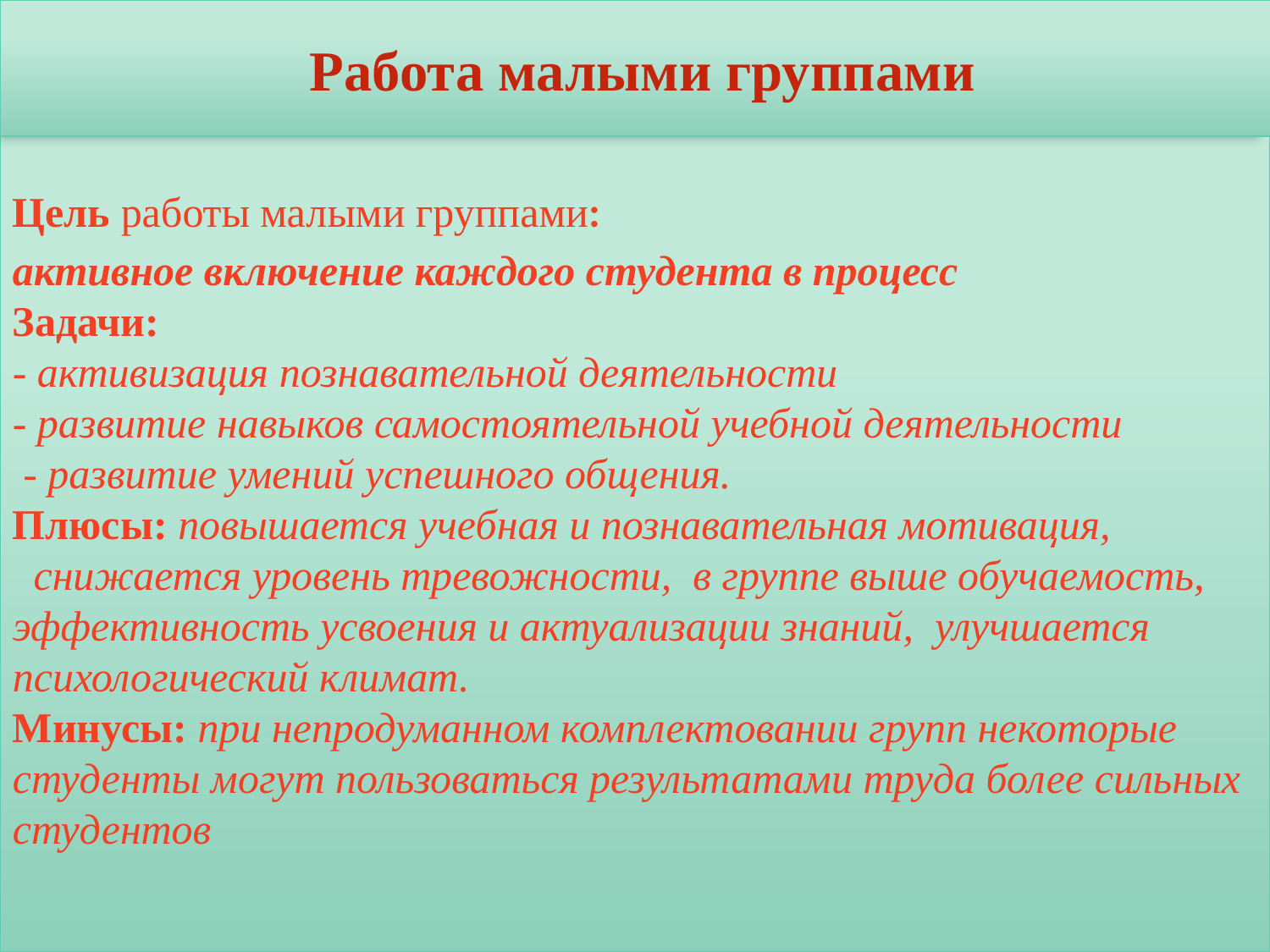

Работа малыми группами
Цель работы малыми группами:
активное включение каждого студента в процесс
Задачи:
- активизация познавательной деятельности
- развитие навыков самостоятельной учебной деятельности
 - развитие умений успешного общения.
Плюсы: повышается учебная и познавательная мотивация,
  снижается уровень тревожности,  в группе выше обучаемость, эффективность усвоения и актуализации знаний,  улучшается психологический климат.
Минусы: при непродуманном комплектовании групп некоторые студенты могут пользоваться результатами труда более сильных студентов